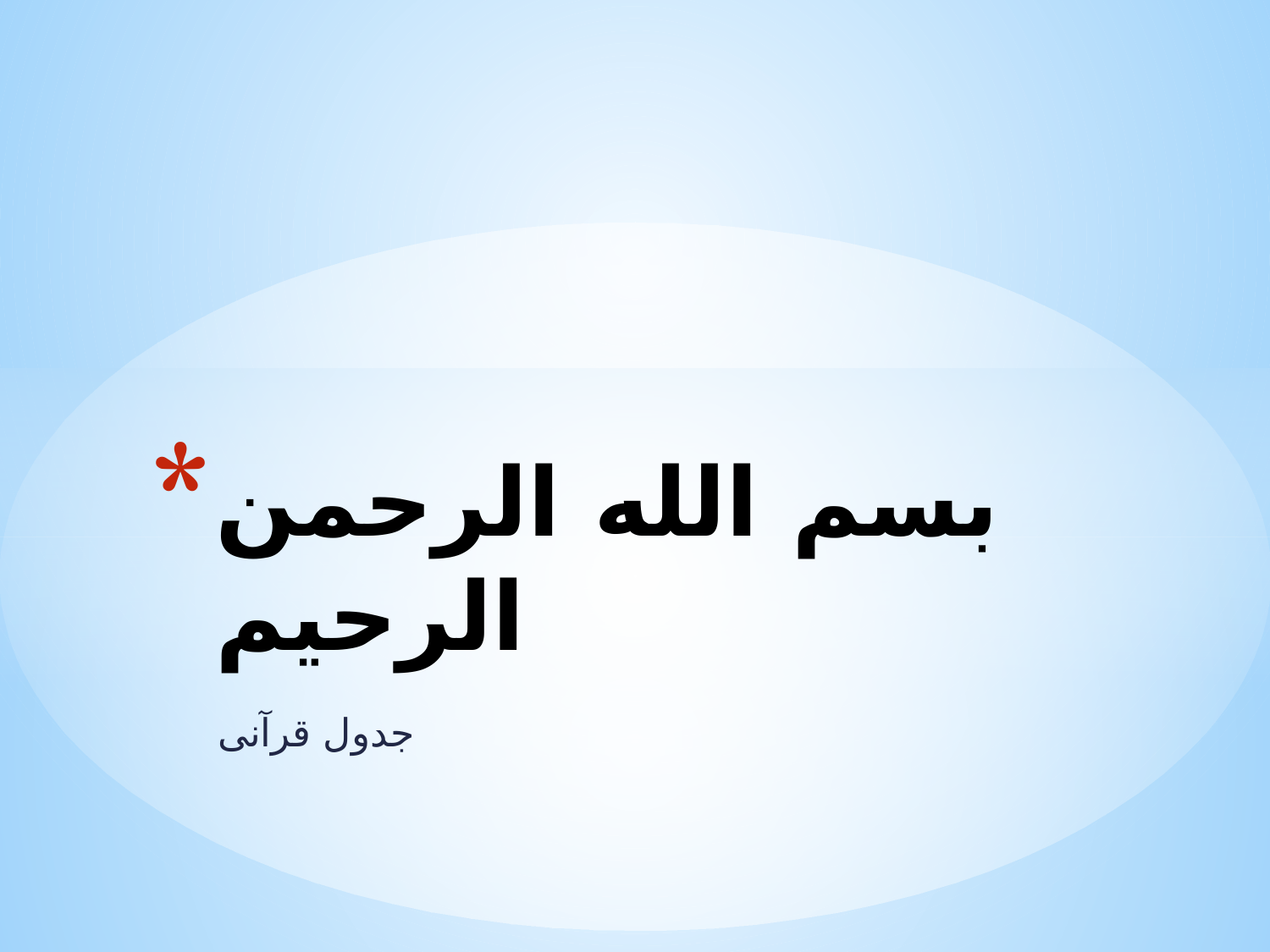

# بسم الله الرحمن الرحیم
جدول قرآنی